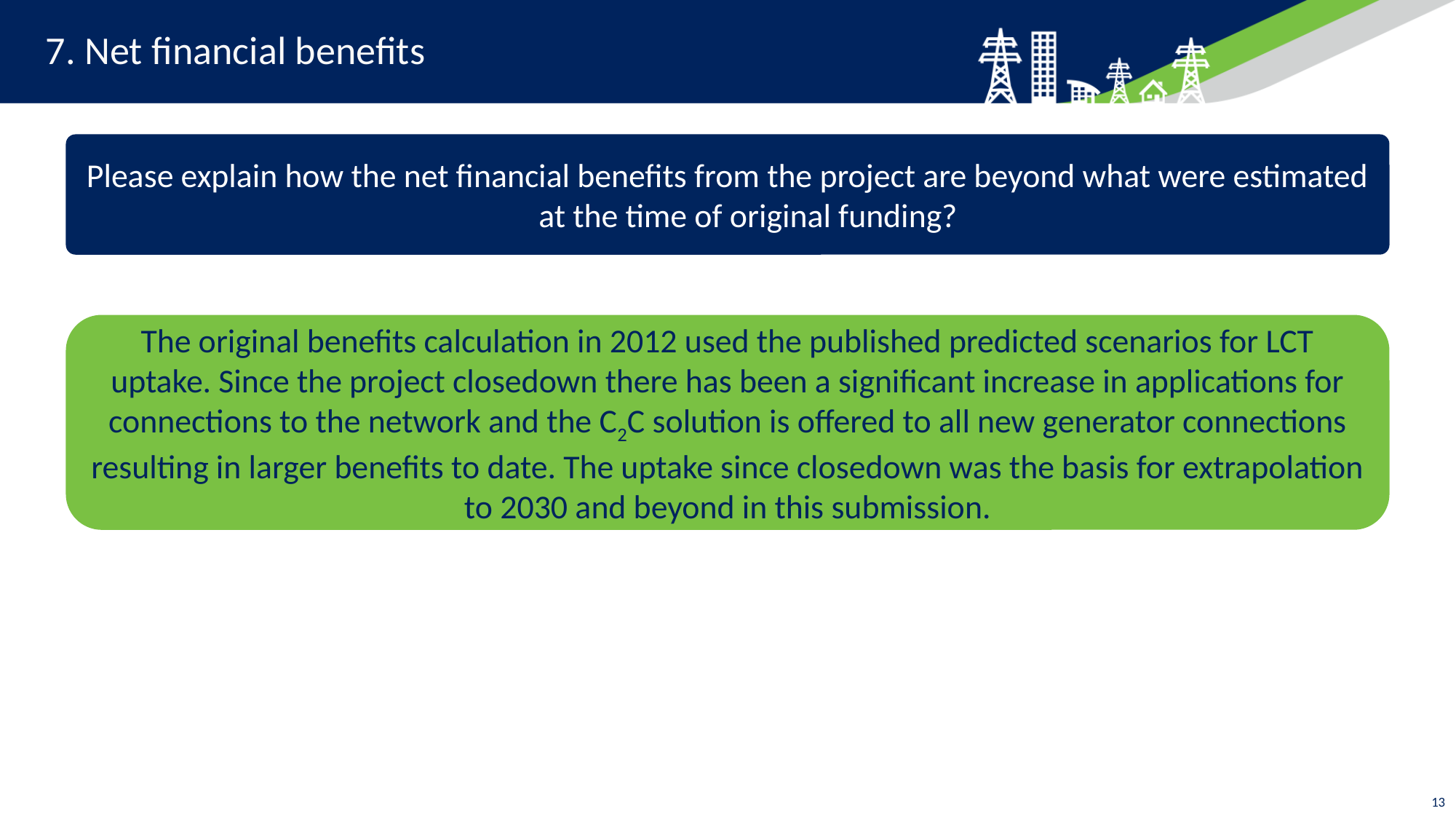

# 7. Net financial benefits
Please explain how the net financial benefits from the project are beyond what were estimated at the time of original funding?
The original benefits calculation in 2012 used the published predicted scenarios for LCT uptake. Since the project closedown there has been a significant increase in applications for connections to the network and the C2C solution is offered to all new generator connections resulting in larger benefits to date. The uptake since closedown was the basis for extrapolation to 2030 and beyond in this submission.